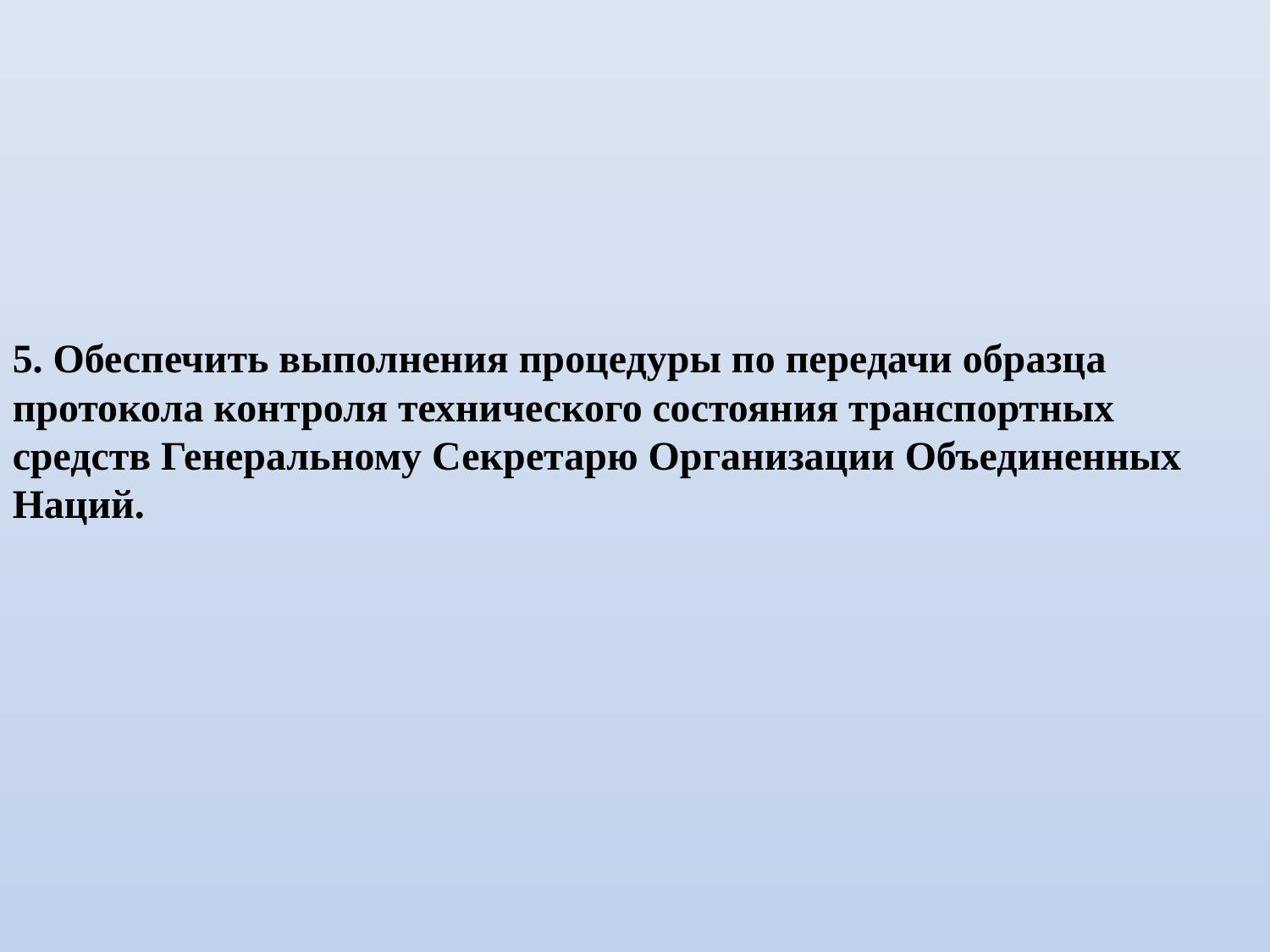

5. Обеспечить выполнения процедуры по передачи образца протокола контроля технического состояния транспортных средств Генеральному Секретарю Организации Объединенных Наций.